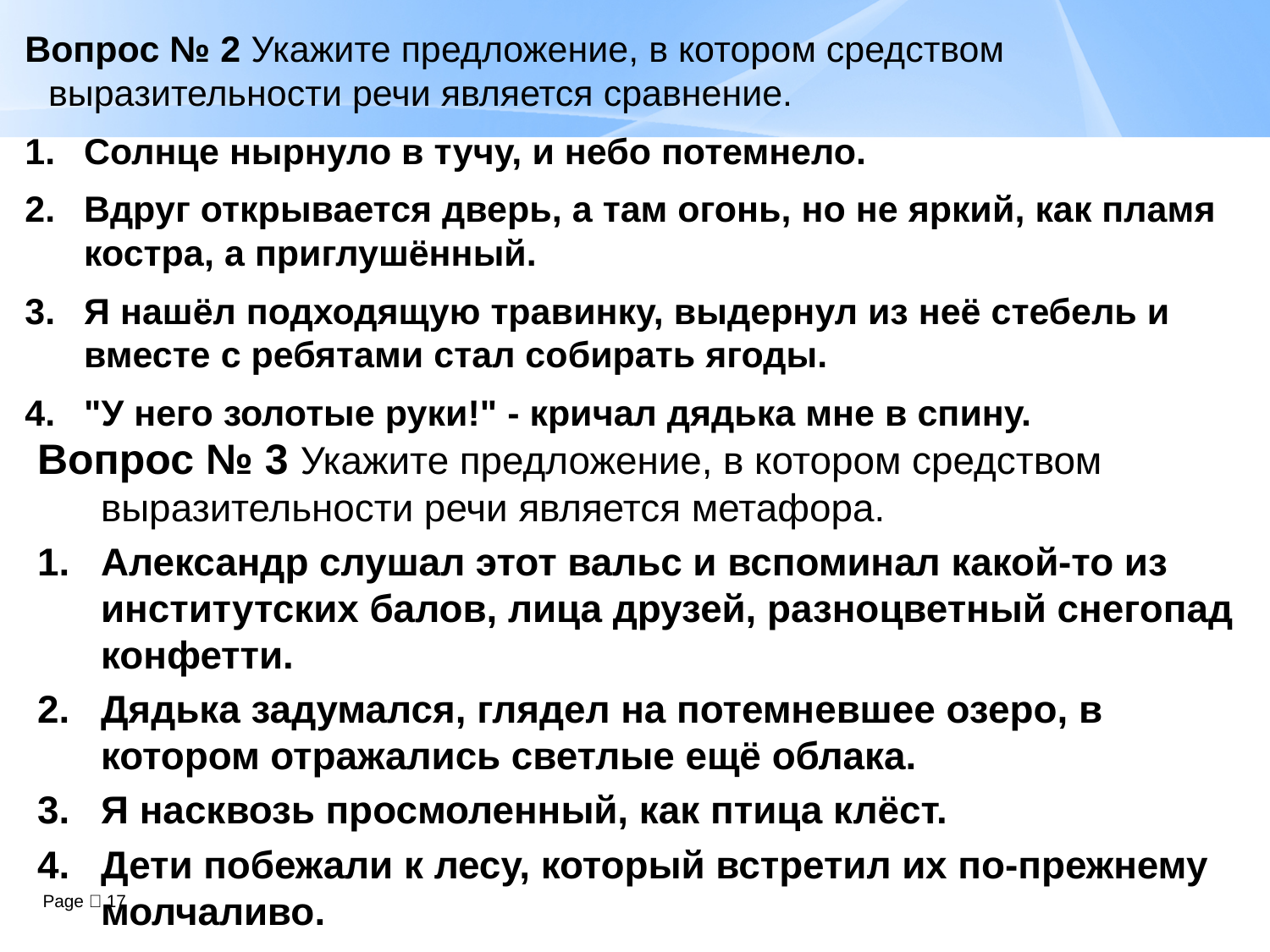

Вопрос № 2 Укажите предложение, в котором средством выразительности речи является сравнение.
Солнце нырнуло в тучу, и небо потемнело.
Вдруг открывается дверь, а там огонь, но не яркий, как пламя костра, а приглушённый.
Я нашёл подходящую травинку, выдернул из неё стебель и вместе с ребятами стал собирать ягоды.
"У него золотые руки!" - кричал дядька мне в спину.
Вопрос № 3 Укажите предложение, в котором средством выразительности речи является метафора.
Александр слушал этот вальс и вспоминал какой-то из институтских балов, лица друзей, разноцветный снегопад конфетти.
Дядька задумался, глядел на потемневшее озеро, в котором отражались светлые ещё облака.
Я насквозь просмоленный, как птица клёст.
Дети побежали к лесу, который встретил их по-прежнему молчаливо.